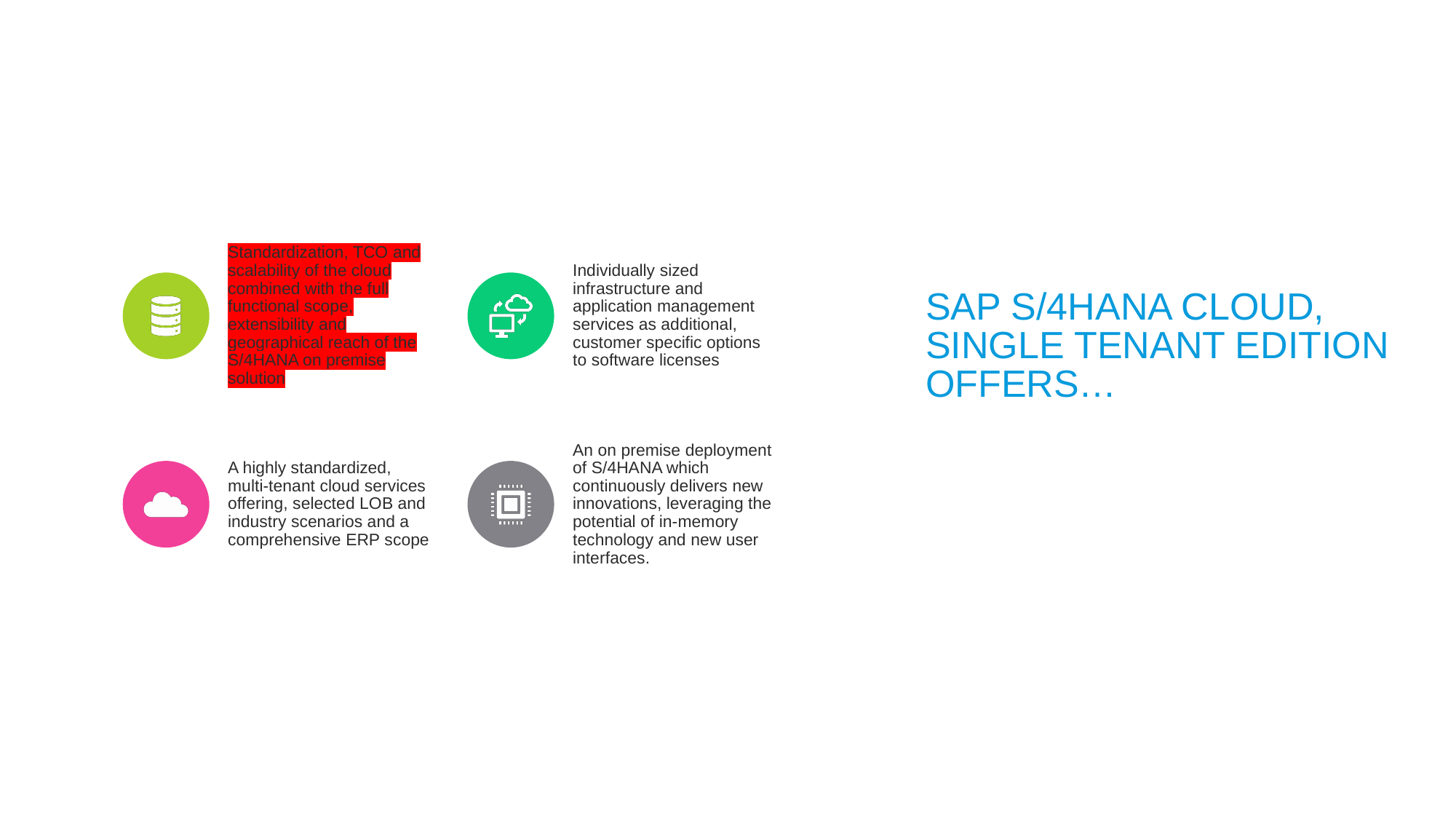

Standardization, TCO and scalability of the cloud combined with the full functional scope, extensibility and geographical reach of the S/4HANA on premise solution
Individually sized infrastructure and application management services as additional, customer specific options to software licenses
A highly standardized, multi-tenant cloud services offering, selected LOB and industry scenarios and a comprehensive ERP scope
An on premise deployment of S/4HANA which continuously delivers new innovations, leveraging the potential of in-memory technology and new user interfaces.
# SAP S/4HANA Cloud, Single Tenant Edition offers…